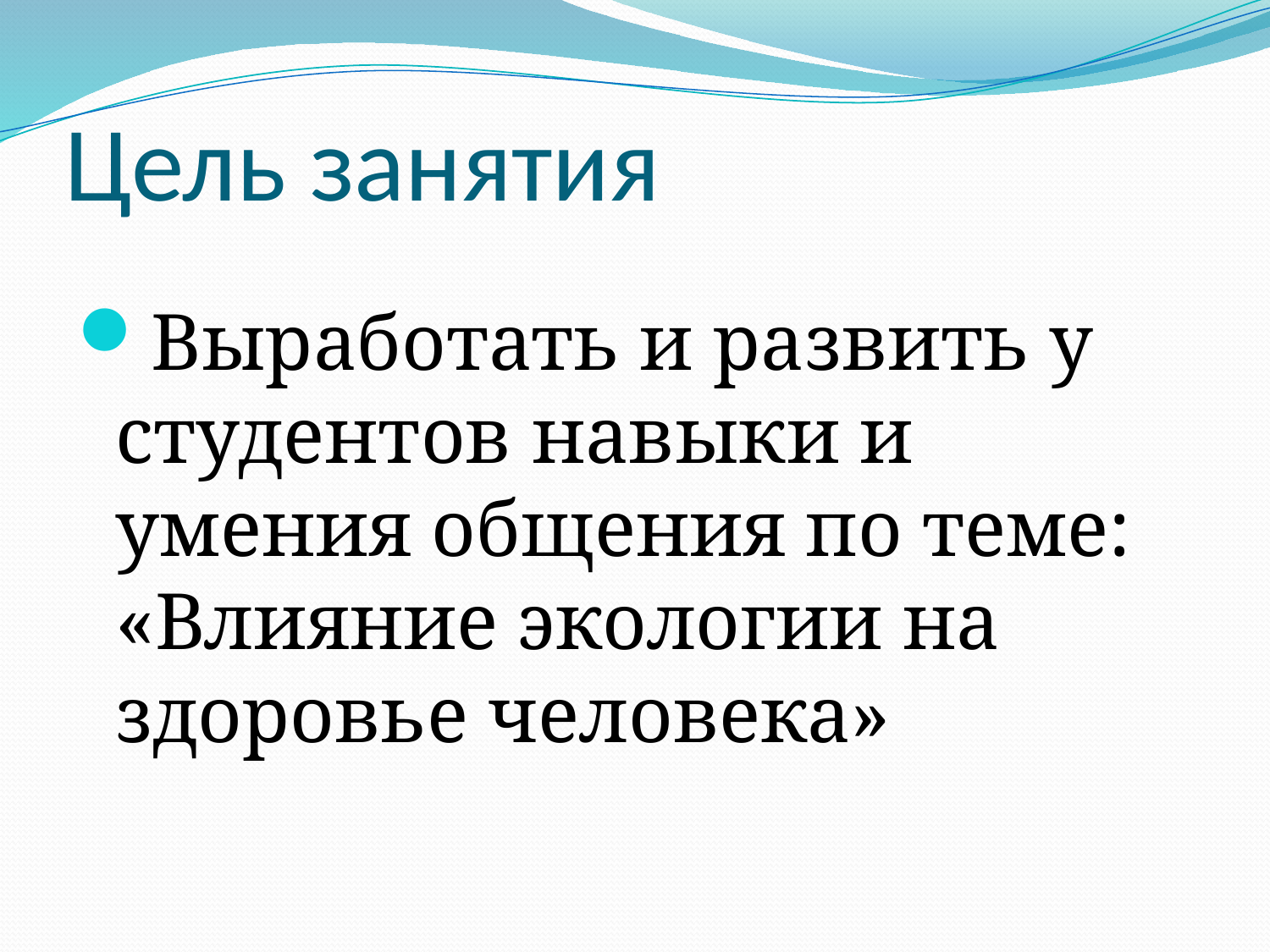

# Цель занятия
Выработать и развить у студентов навыки и умения общения по теме: «Влияние экологии на здоровье человека»